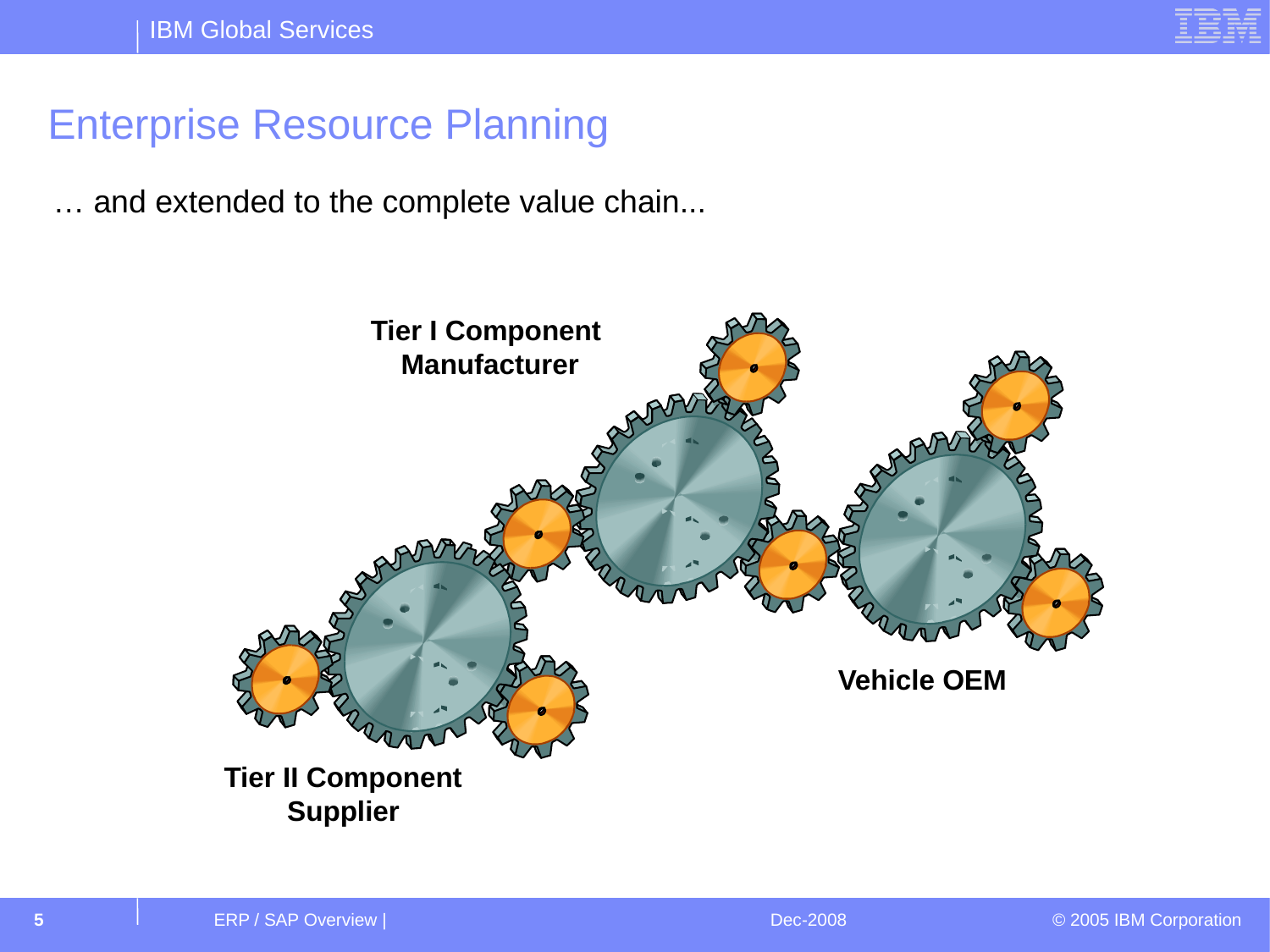

# Enterprise Resource Planning
  … and extended to the complete value chain...
Tier I Component
Manufacturer

Vehicle OEM
Tier II Component
Supplier
5
ERP / SAP Overview |
Dec-2008